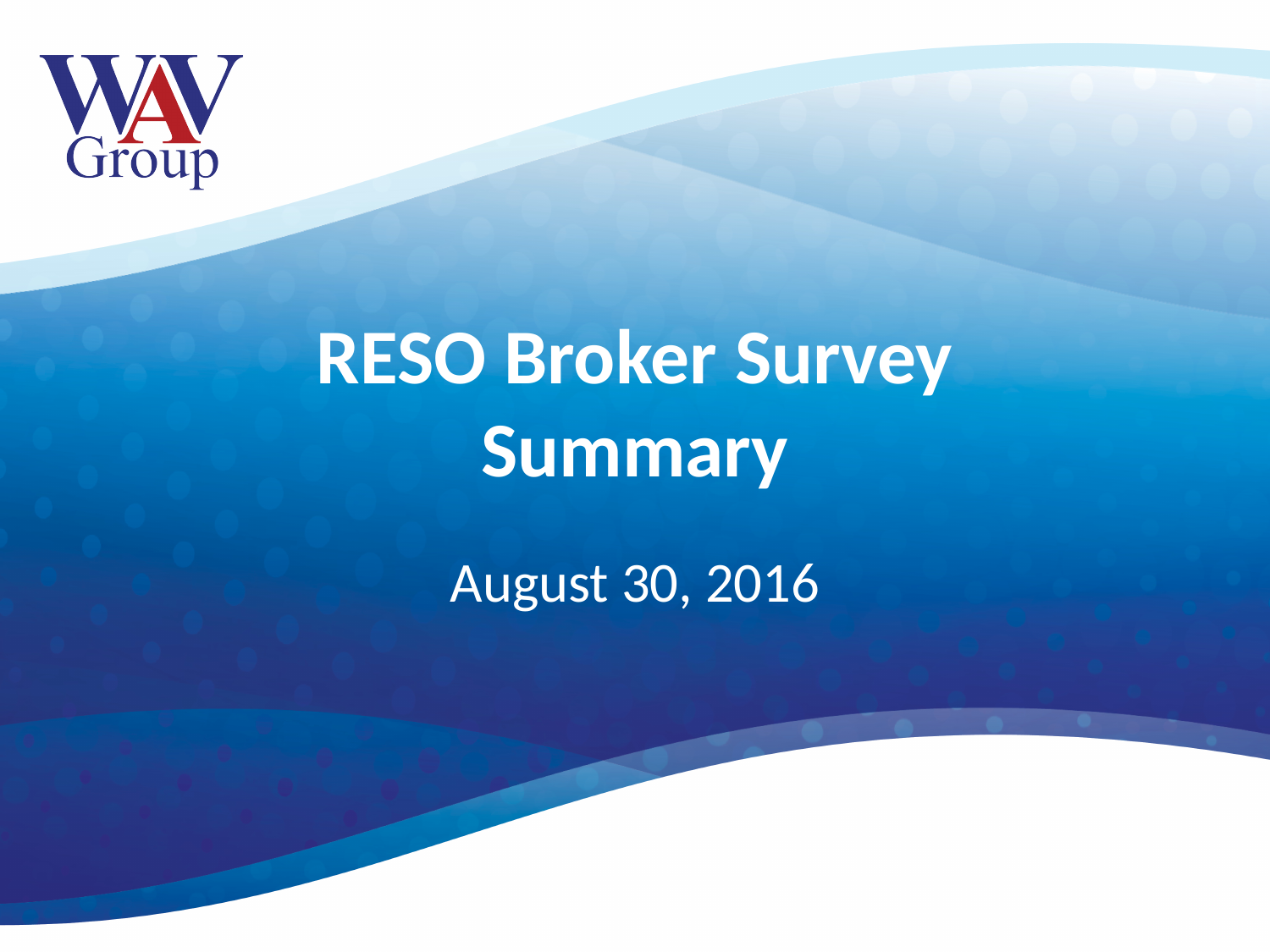

# RESO Broker Survey Summary

August 30, 2016